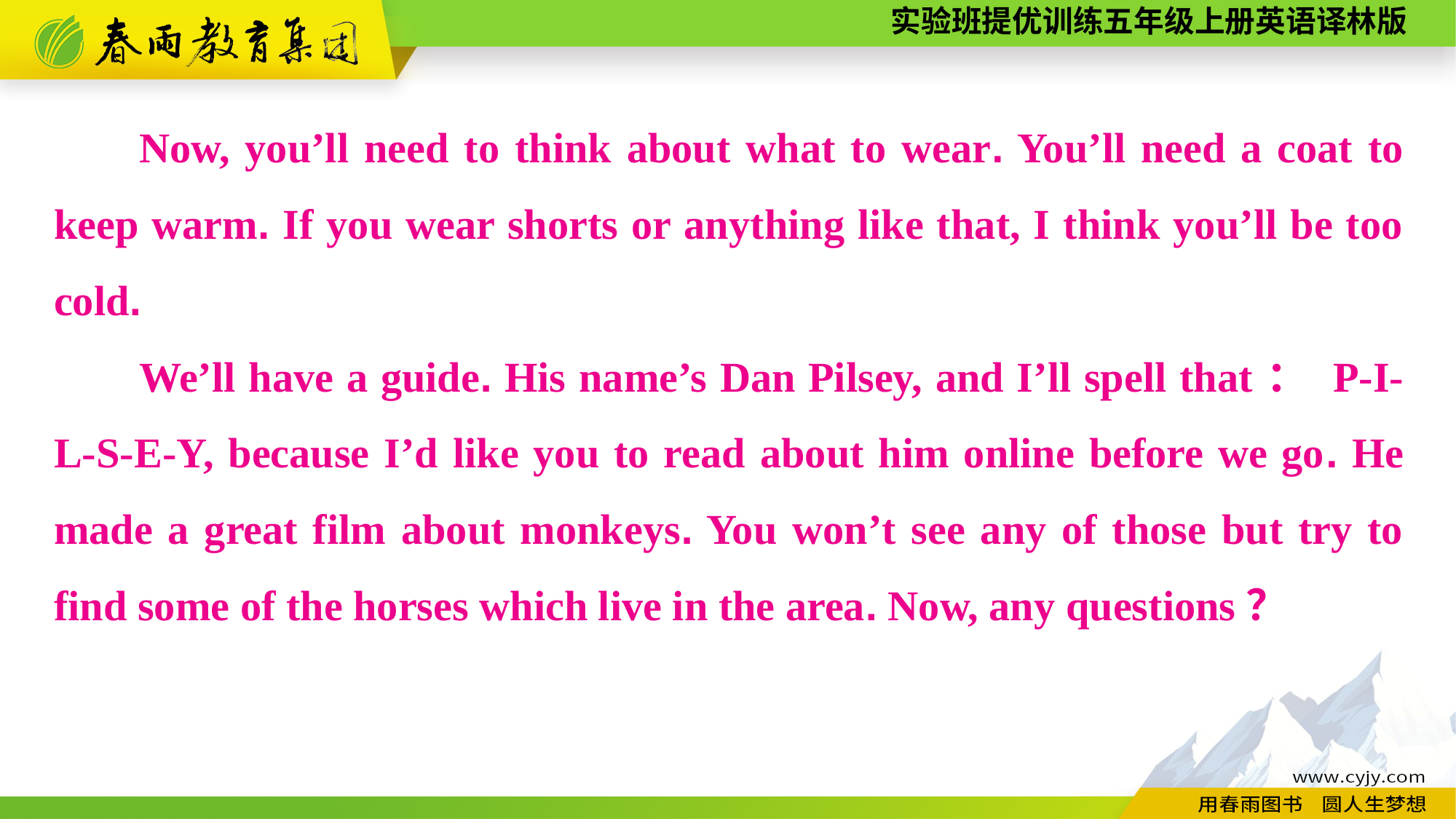

Now, you’ll need to think about what to wear. You’ll need a coat to keep warm. If you wear shorts or anything like that, I think you’ll be too cold.
We’ll have a guide. His name’s Dan Pilsey, and I’ll spell that： P-I-L-S-E-Y, because I’d like you to read about him online before we go. He made a great film about monkeys. You won’t see any of those but try to find some of the horses which live in the area. Now, any questions？